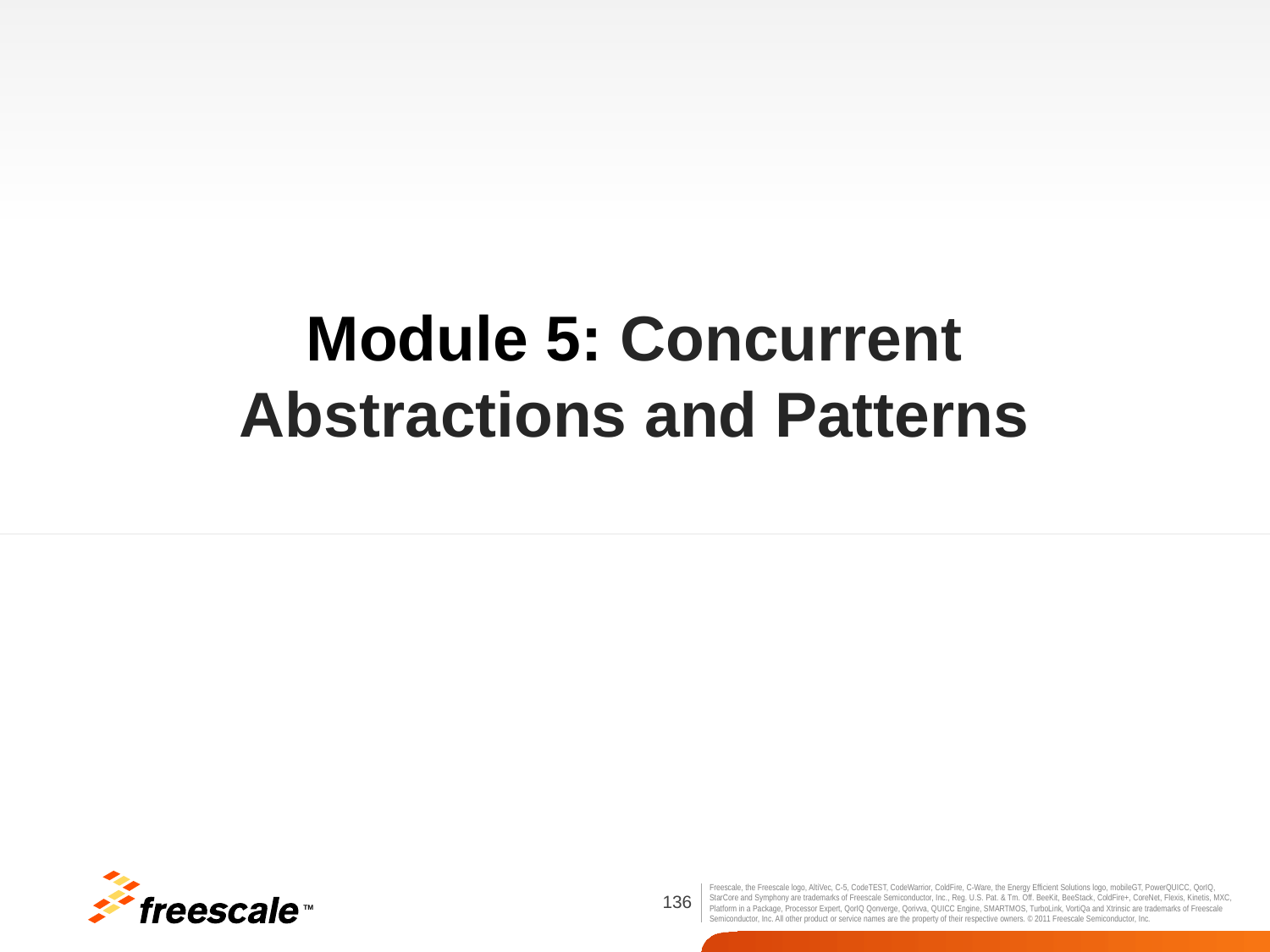

# Module 5: Concurrent Abstractions and Patterns